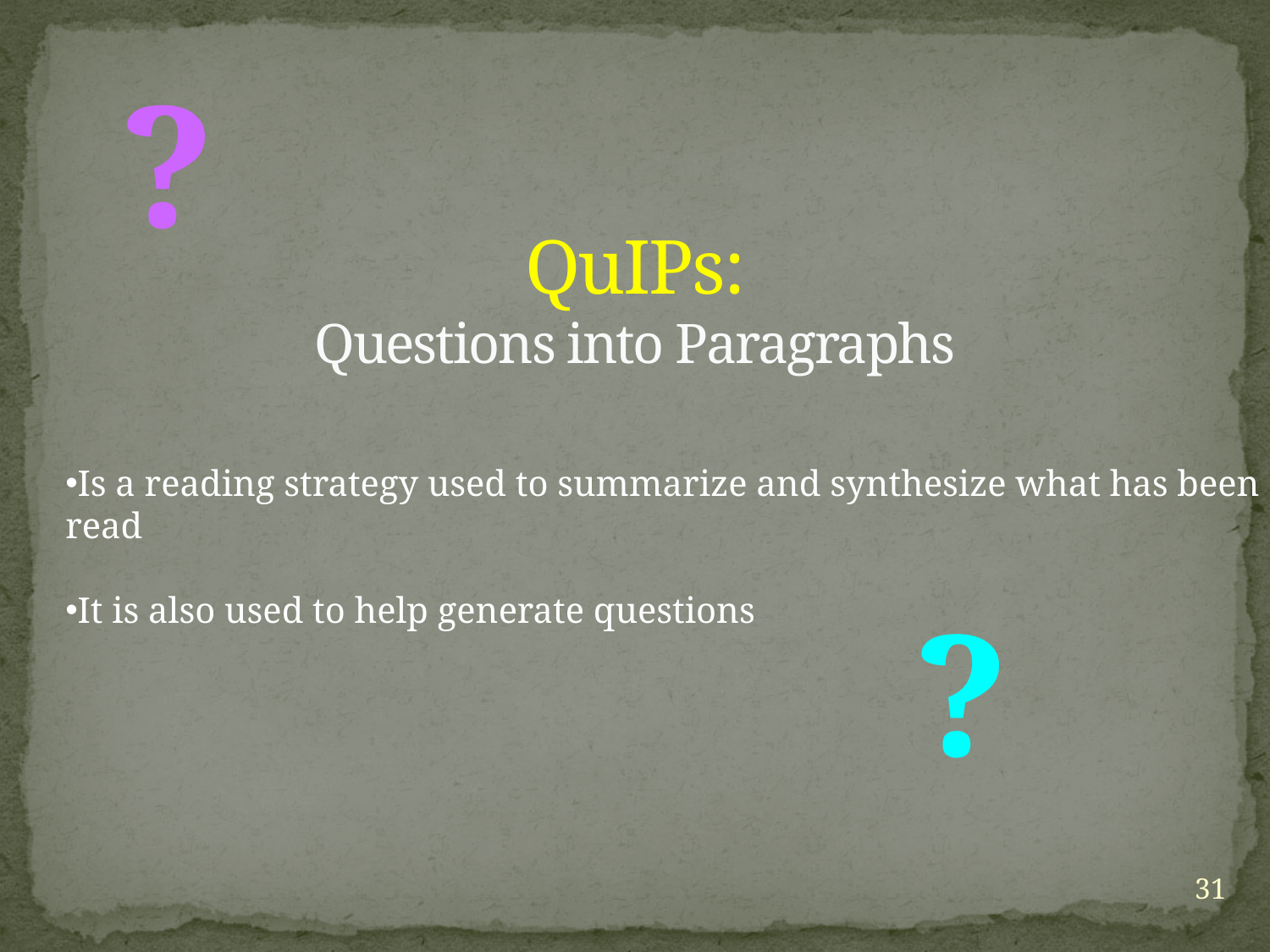

?
# QuIPs: Questions into Paragraphs
Is a reading strategy used to summarize and synthesize what has been read

It is also used to help generate questions
?
31